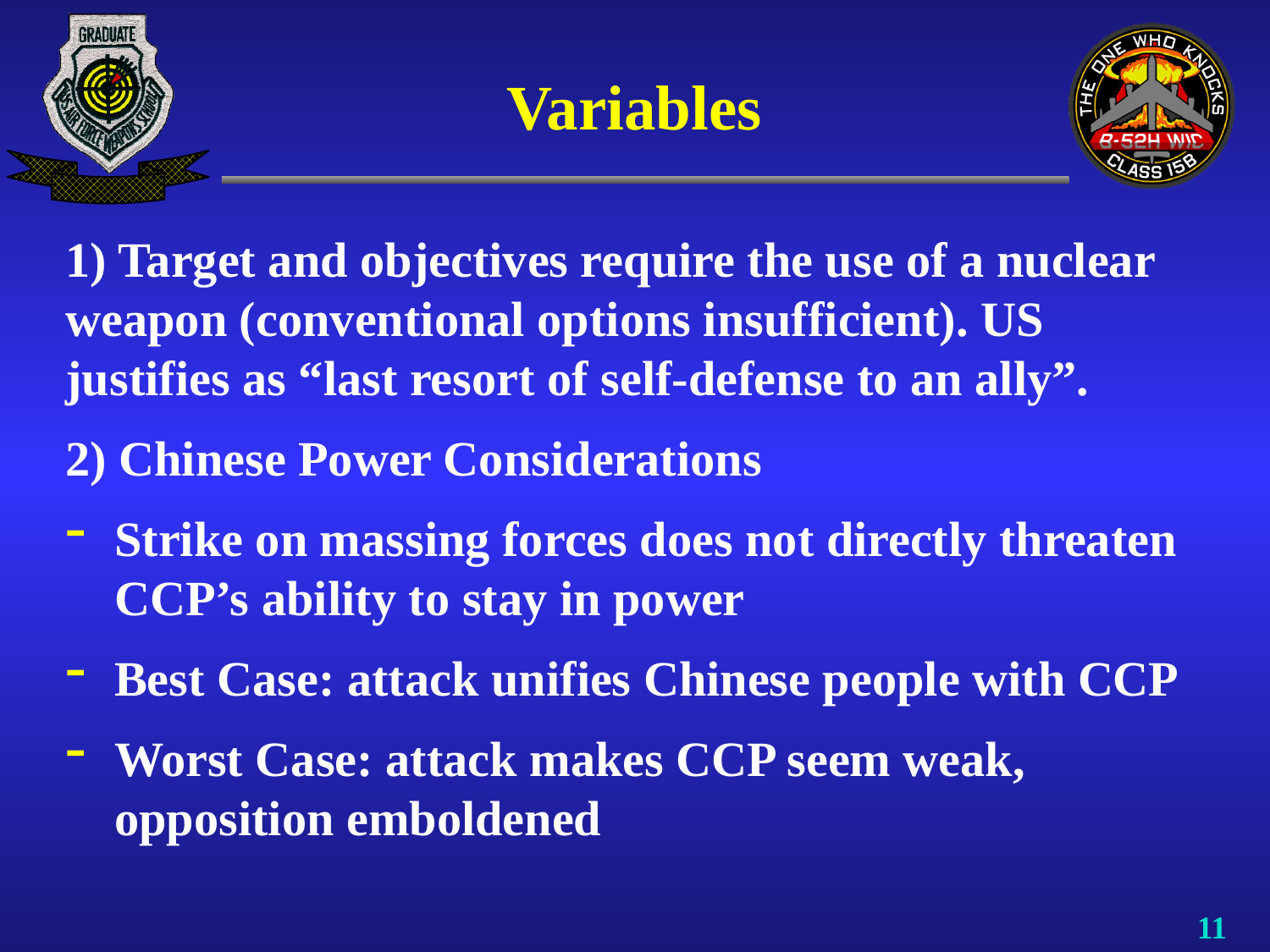

# Variables
1) Target and objectives require the use of a nuclear weapon (conventional options insufficient). US justifies as “last resort of self-defense to an ally”.
2) Chinese Power Considerations
Strike on massing forces does not directly threaten   CCP’s ability to stay in power
Best Case: attack unifies Chinese people with CCP
Worst Case: attack makes CCP seem weak, opposition emboldened